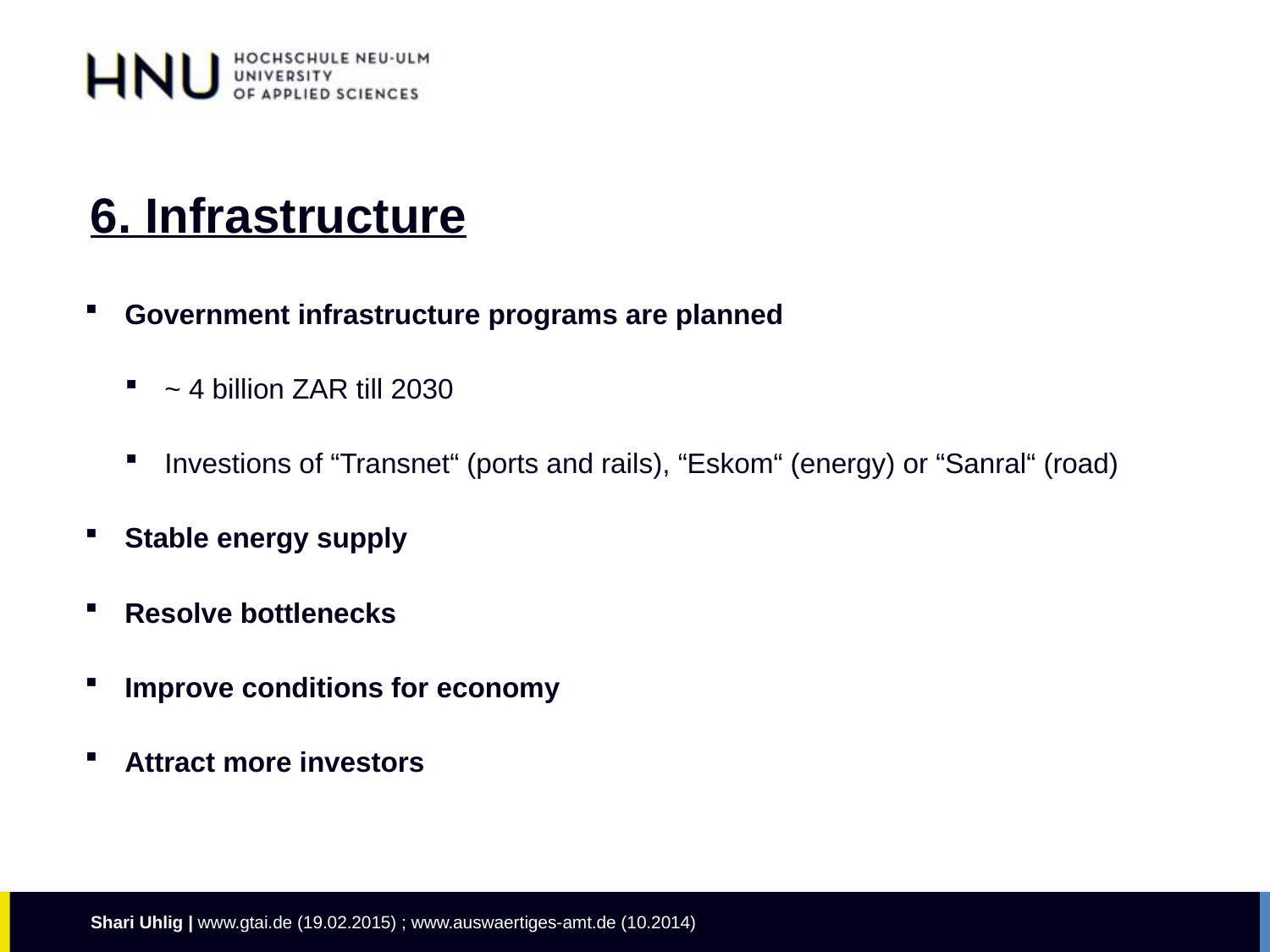

# 6. Infrastructure
Government infrastructure programs are planned
~ 4 billion ZAR till 2030
Investions of “Transnet“ (ports and rails), “Eskom“ (energy) or “Sanral“ (road)
Stable energy supply
Resolve bottlenecks
Improve conditions for economy
Attract more investors

Shari Uhlig | www.gtai.de (19.02.2015) ; www.auswaertiges-amt.de (10.2014)